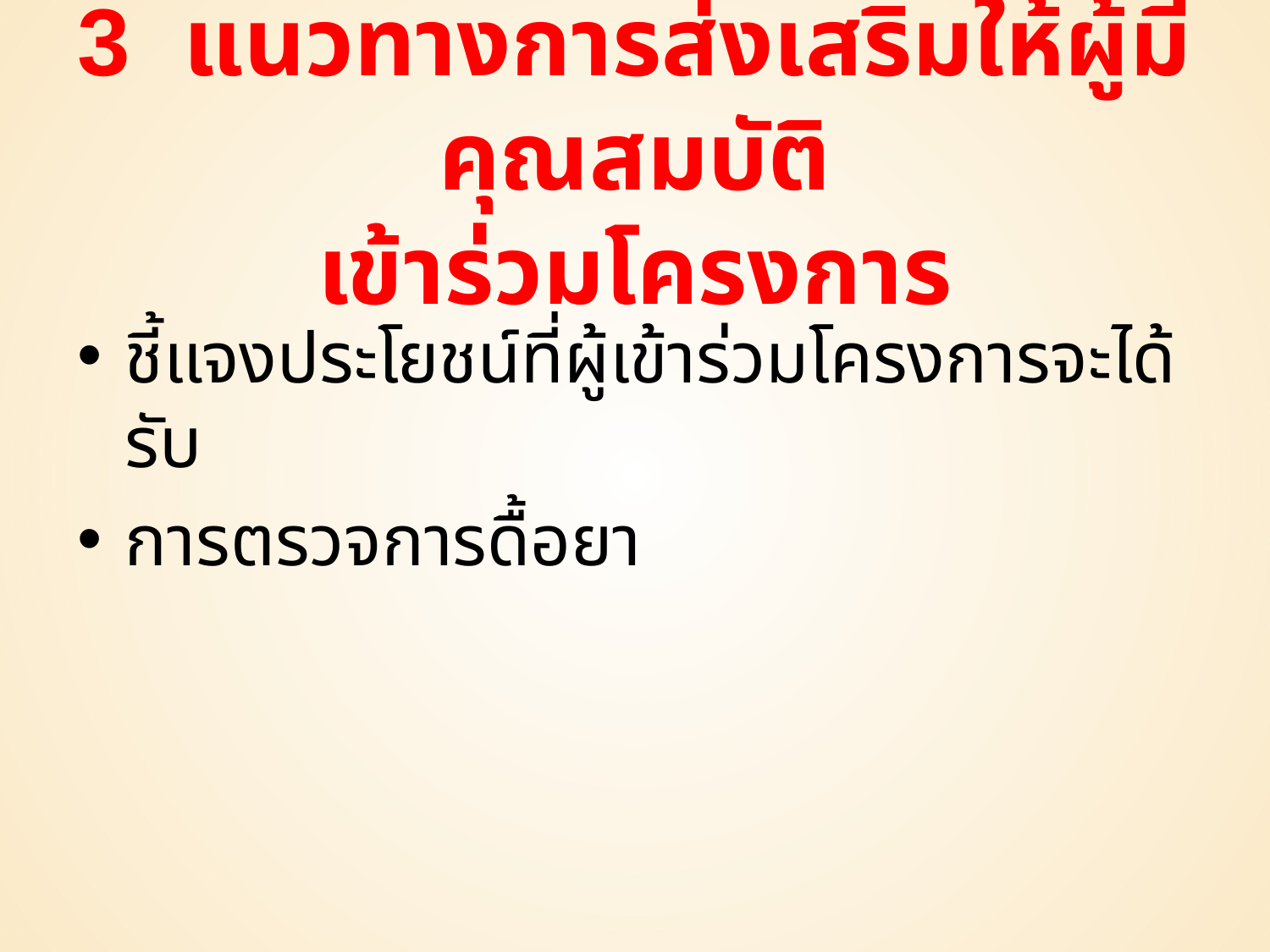

# 3  แนวทางการส่งเสริมให้ผู้มีคุณสมบัติ เข้าร่วมโครงการ
ชี้แจงประโยชน์ที่ผู้เข้าร่วมโครงการจะได้รับ
การตรวจการดื้อยา